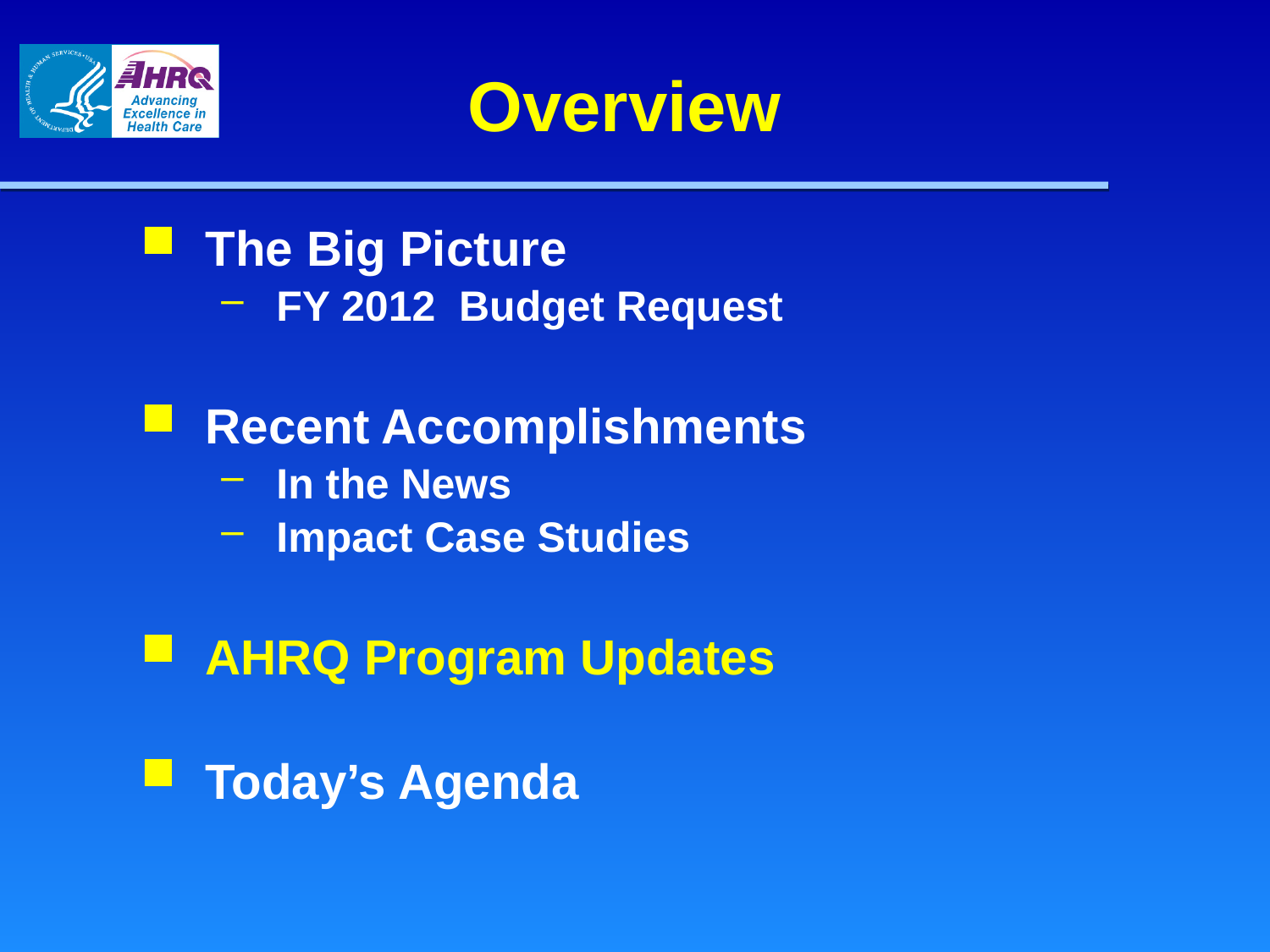

# Overview

The Big Picture
FY 2012  Budget Request

Recent Accomplishments
In the News
Impact Case Studies

AHRQ Program Updates

Today’s Agenda